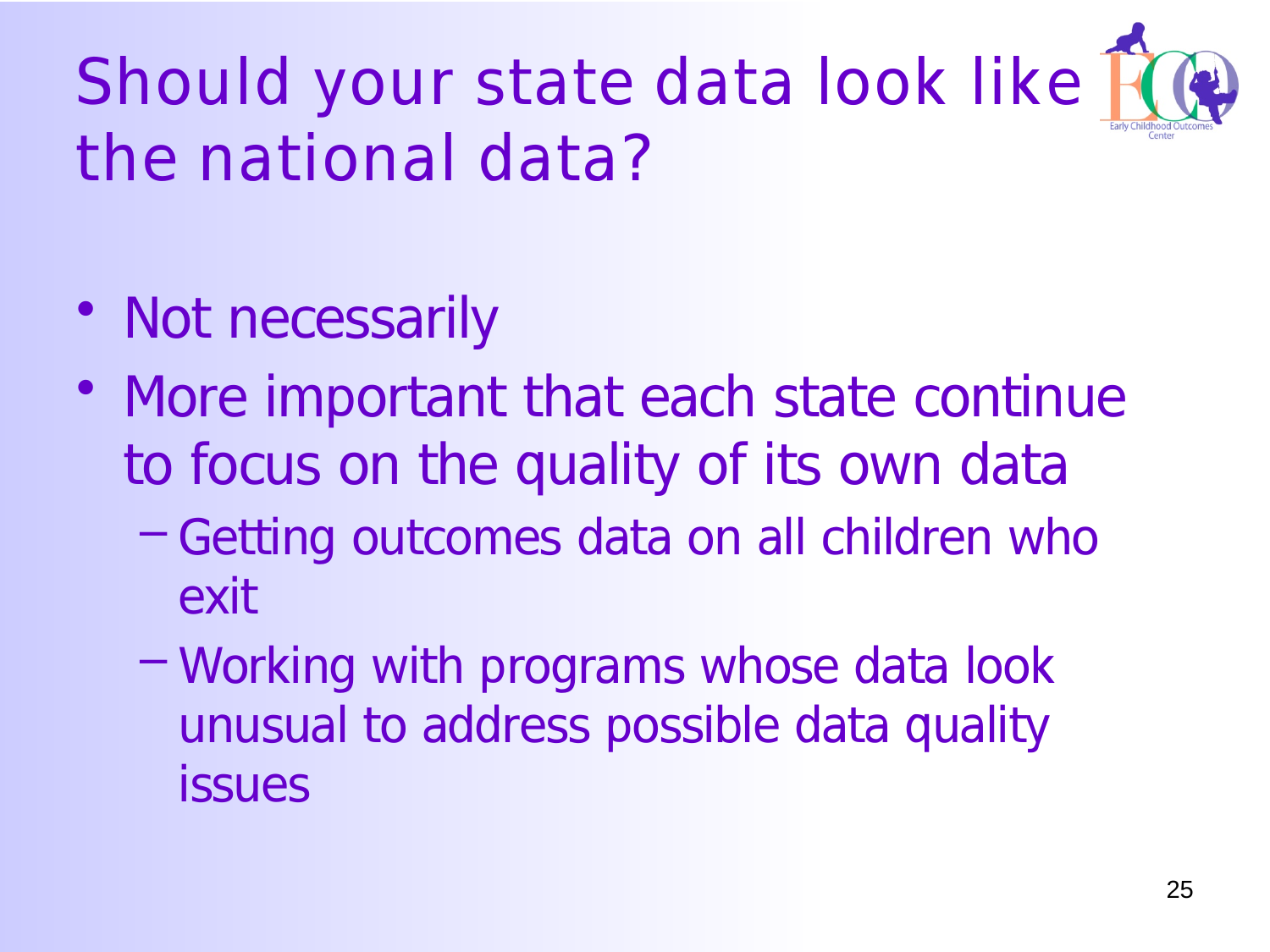

# Should your state data look like the national data?
Not necessarily
More important that each state continue to focus on the quality of its own data
Getting outcomes data on all children who exit
Working with programs whose data look unusual to address possible data quality issues

25